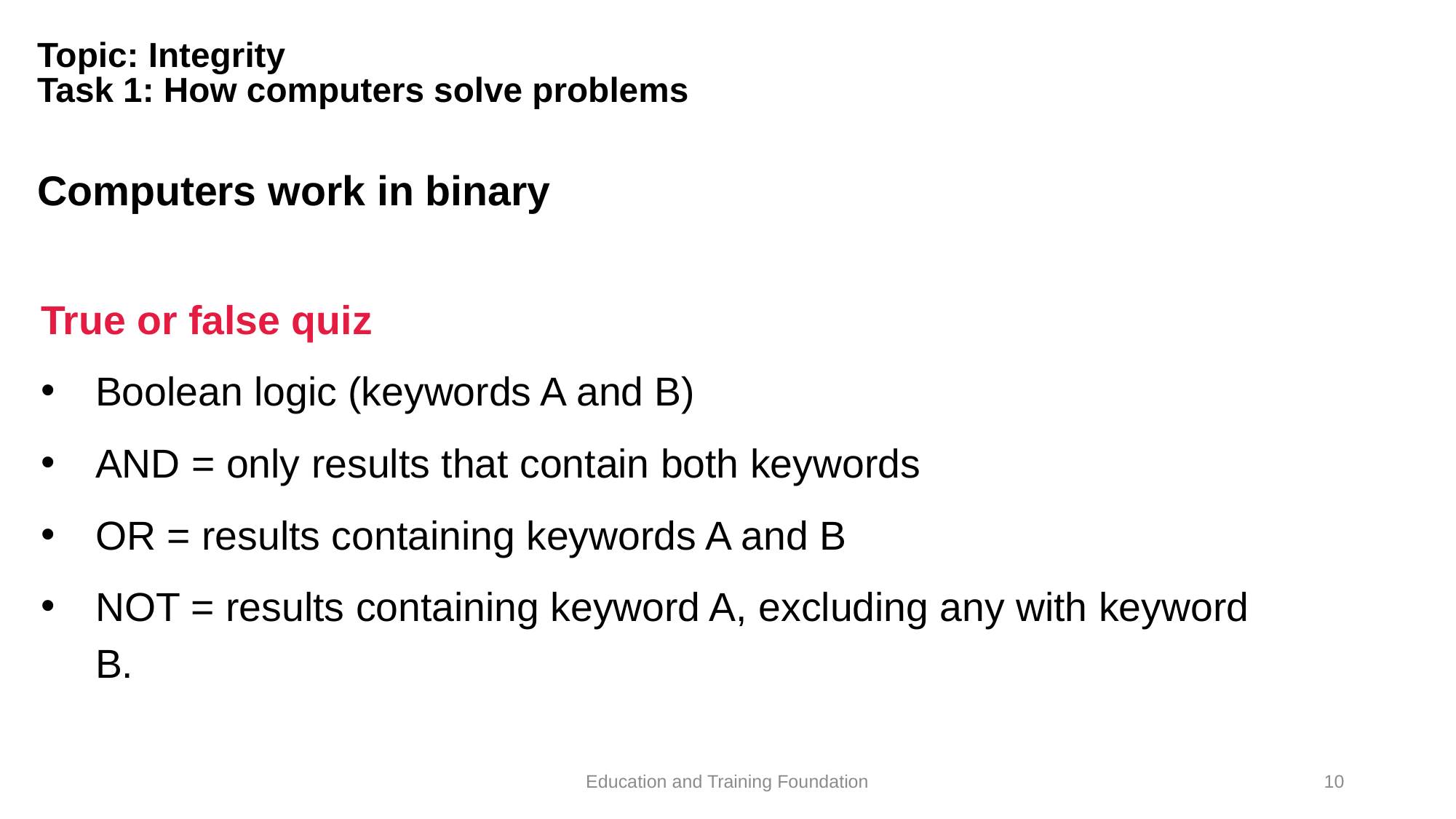

# Topic: Integrity Task 1: How computers solve problems Computers work in binary

True or false quiz
Boolean logic (keywords A and B)
AND = only results that contain both keywords
OR = results containing keywords A and B
NOT = results containing keyword A, excluding any with keyword B.

Education and Training Foundation
10